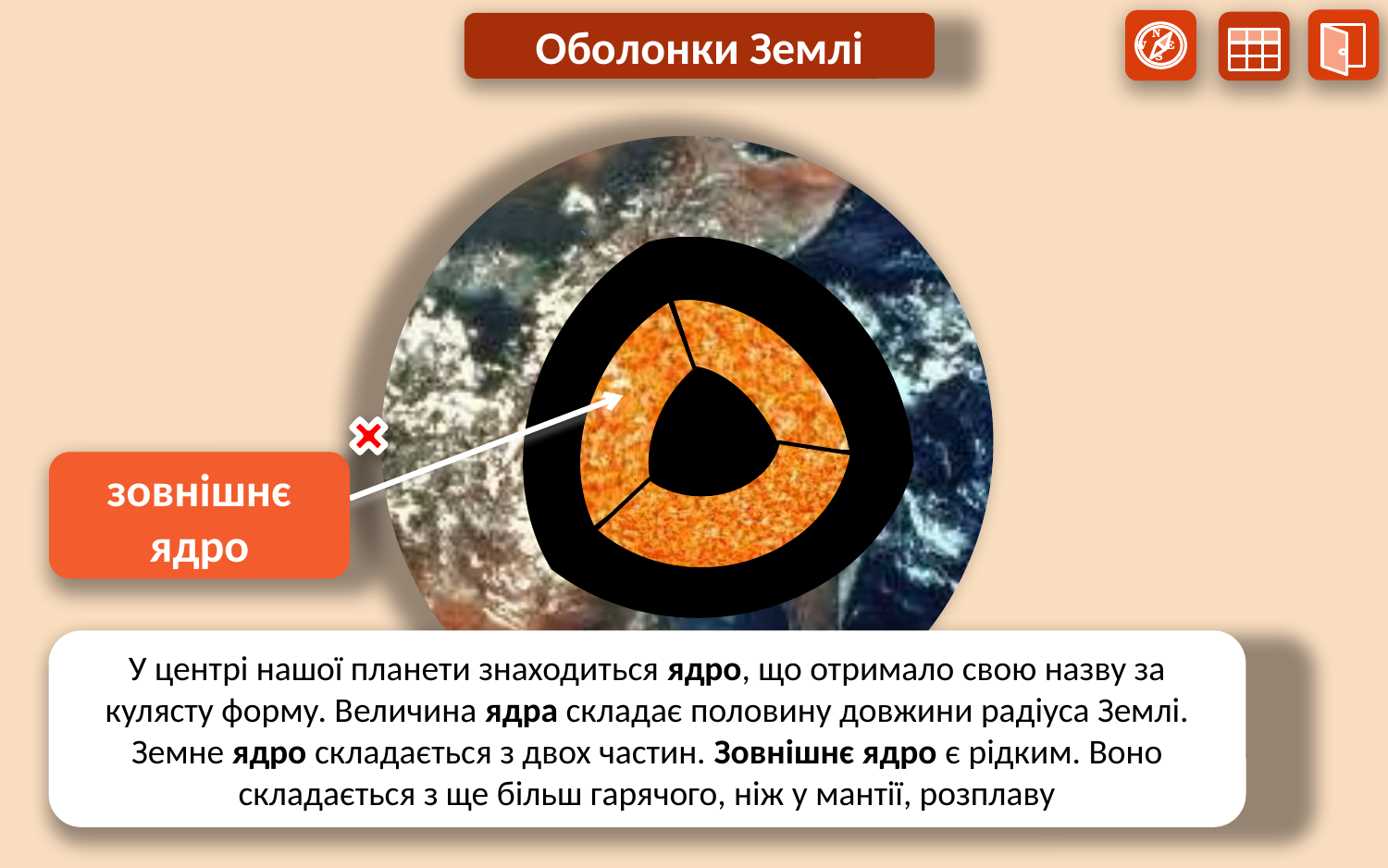

Оболонки Землі

3

зовнішнє ядро
У центрі нашої планети знаходиться ядро, що отримало свою назву за кулясту форму. Величина ядра складає половину довжини радіуса Землі. Земне ядро складається з двох частин. Зовнішнє ядро є рідким. Воно складається з ще більш гарячого, ніж у мантії, розплаву